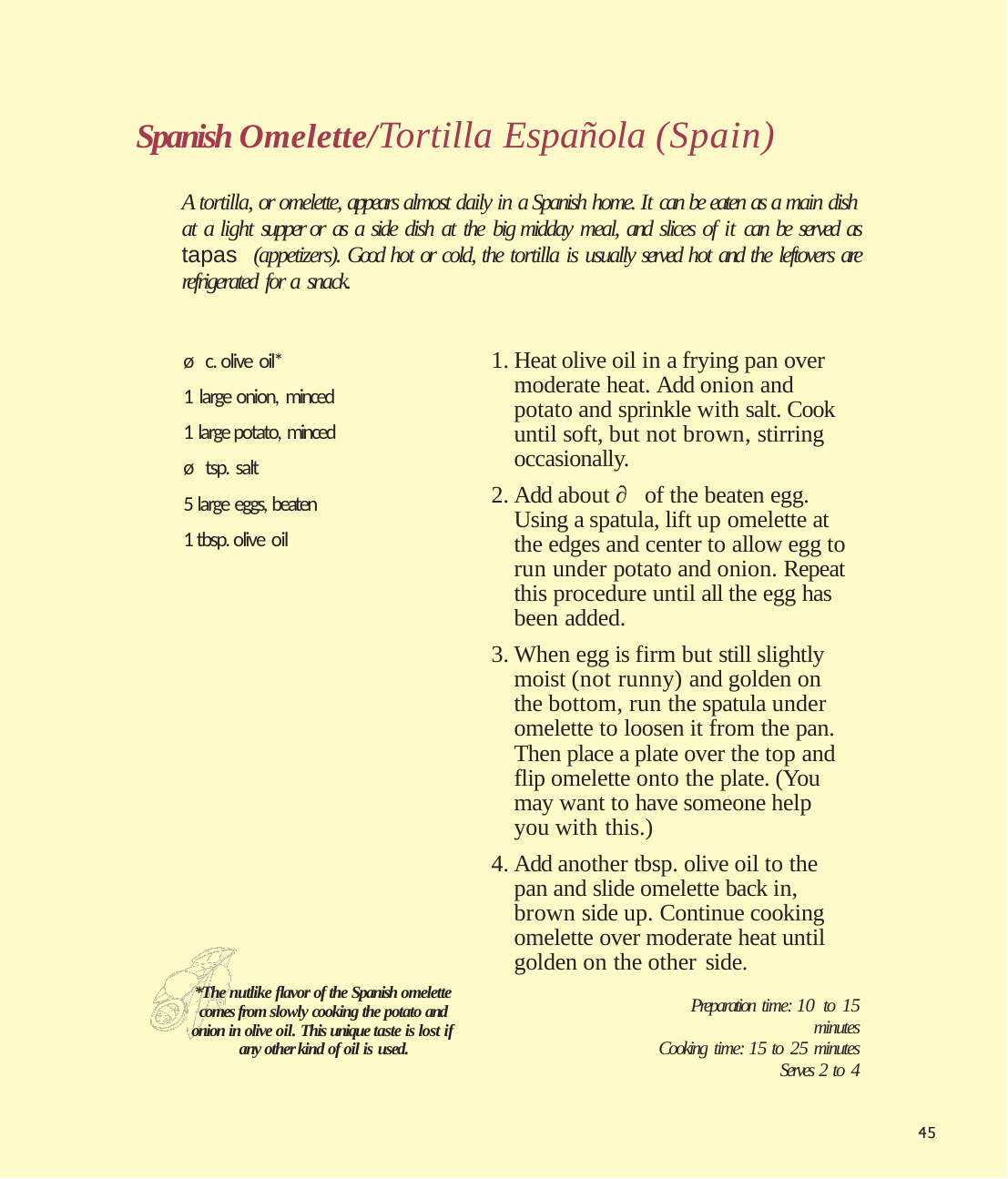

# Spanish Omelette/Tortilla Española (Spain)
A tortilla, or omelette, appears almost daily in a Spanish home. It can be eaten as a main dish  at a light supper or as a side dish at the big midday meal, and slices of it can be served as tapas  (appetizers). Good hot or cold, the tortilla is usually served hot and the leftovers are refrigerated  for a snack.
ø c. olive oil*
1 large onion, minced  1 large potato, minced  ø tsp. salt
5 large eggs, beaten  1 tbsp. olive oil
Heat olive oil in a frying pan over  moderate heat. Add onion and  potato and sprinkle with salt. Cook  until soft, but not brown, stirring  occasionally.
Add about ∂ of the beaten egg.  Using a spatula, lift up omelette at  the edges and center to allow egg to  run under potato and onion. Repeat  this procedure until all the egg has  been added.
When egg is firm but still slightly  moist (not runny) and golden on  the bottom, run the spatula under  omelette to loosen it from the pan.  Then place a plate over the top and  flip omelette onto the plate. (You  may want to have someone help  you with this.)
Add another tbsp. olive oil to the  pan and slide omelette back in,  brown side up. Continue cooking  omelette over moderate heat until  golden on the other side.

*The nutlike flavor of the Spanish omelette  comes from slowly cooking the potato and  onion in olive oil. This unique taste is lost if  any other kind of oil is used.
Preparation  time: 10  to  15 minutes
Cooking  time: 15 to  25 minutes
Serves  2 to 4
45